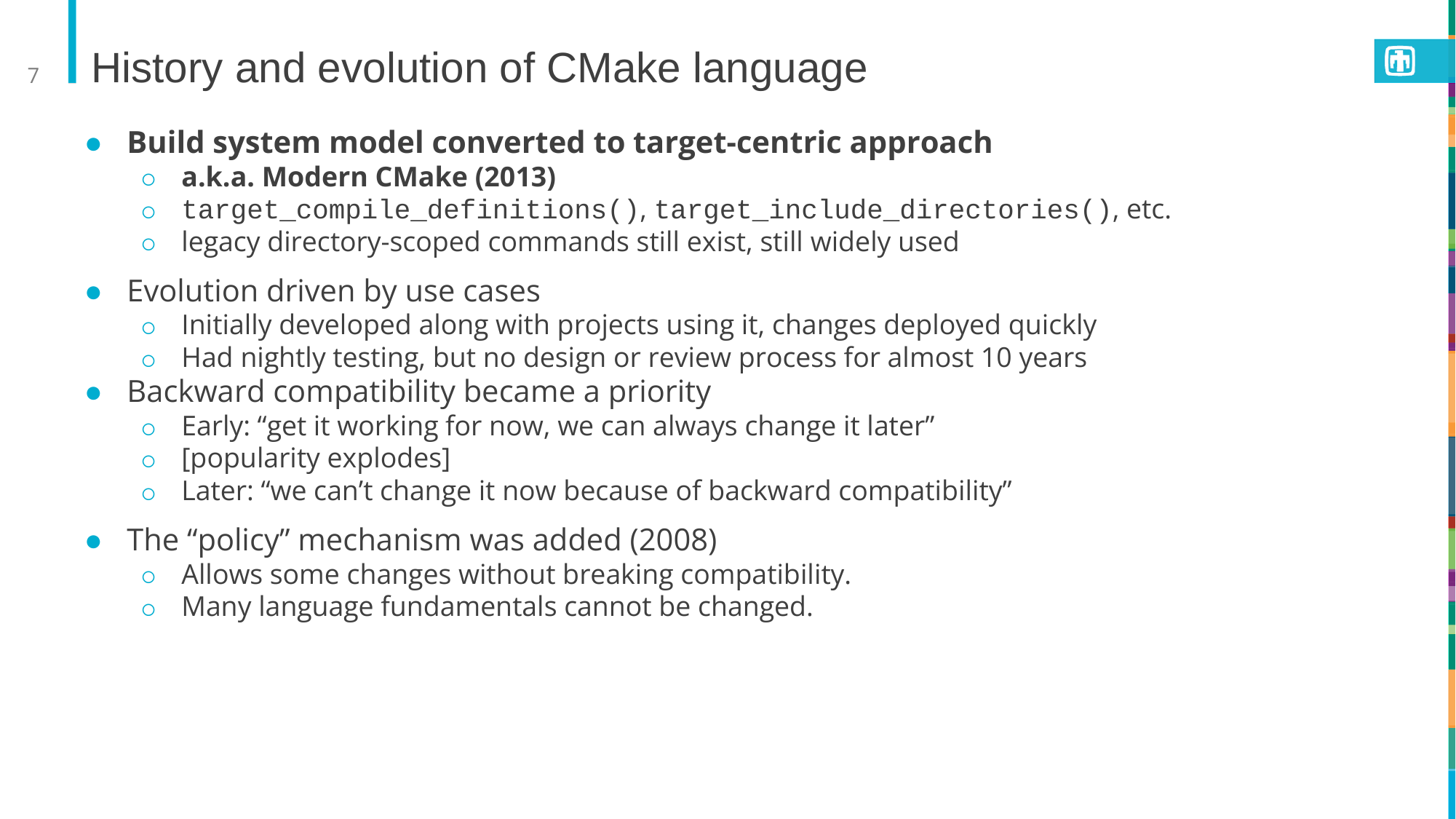

7
# History and evolution of CMake language

Build system model converted to target-centric approach
a.k.a. Modern CMake (2013)
target_compile_definitions(), target_include_directories(), etc.
legacy directory-scoped commands still exist, still widely used
Evolution driven by use cases
Initially developed along with projects using it, changes deployed quickly
Had nightly testing, but no design or review process for almost 10 years
Backward compatibility became a priority
Early: “get it working for now, we can always change it later”
[popularity explodes]
Later: “we can’t change it now because of backward compatibility”
The “policy” mechanism was added (2008)
Allows some changes without breaking compatibility.
Many language fundamentals cannot be changed.